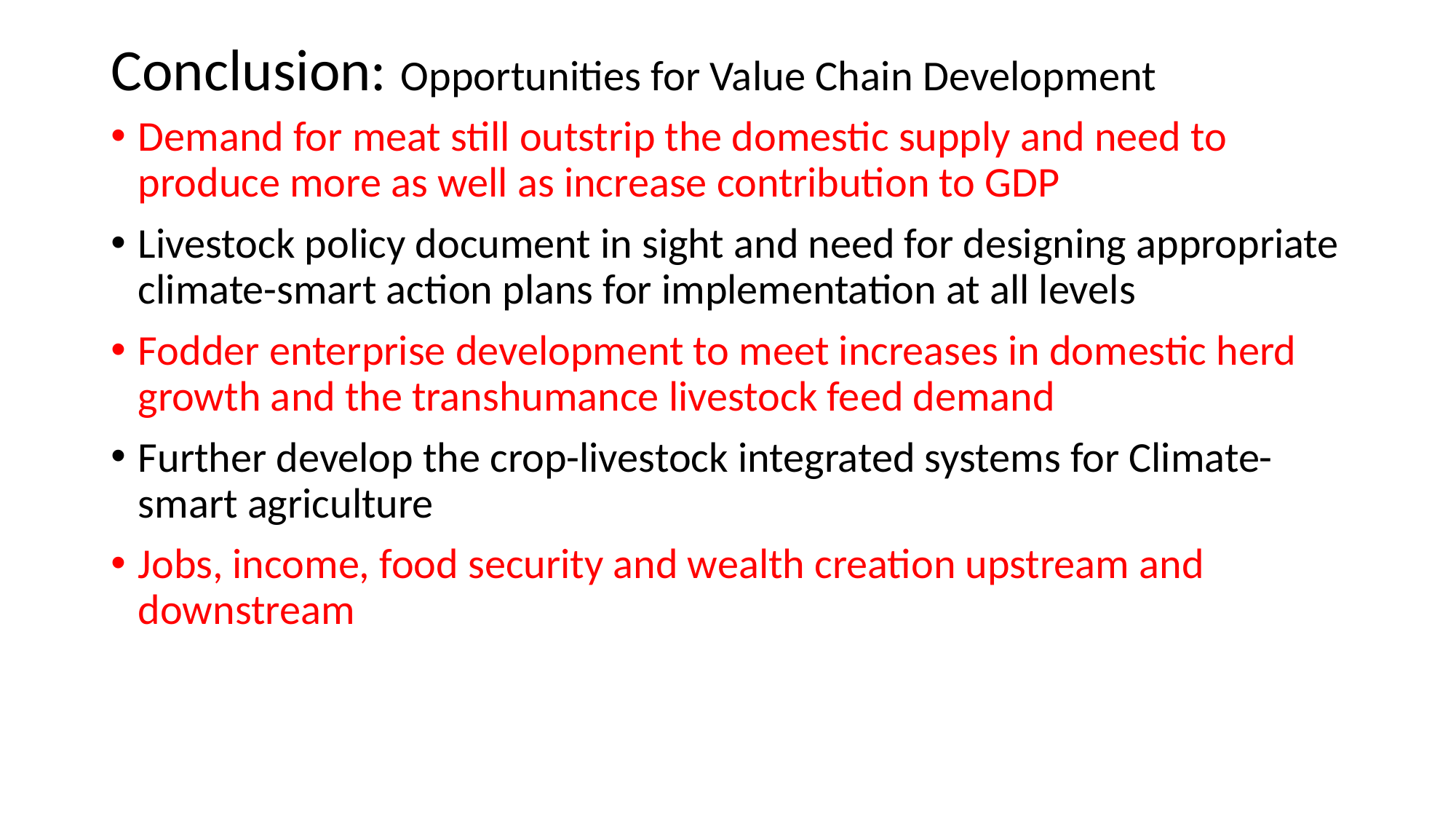

# Conclusion: Opportunities for Value Chain Development
Demand for meat still outstrip the domestic supply and need to produce more as well as increase contribution to GDP
Livestock policy document in sight and need for designing appropriate climate-smart action plans for implementation at all levels
Fodder enterprise development to meet increases in domestic herd growth and the transhumance livestock feed demand
Further develop the crop-livestock integrated systems for Climate-smart agriculture
Jobs, income, food security and wealth creation upstream and downstream